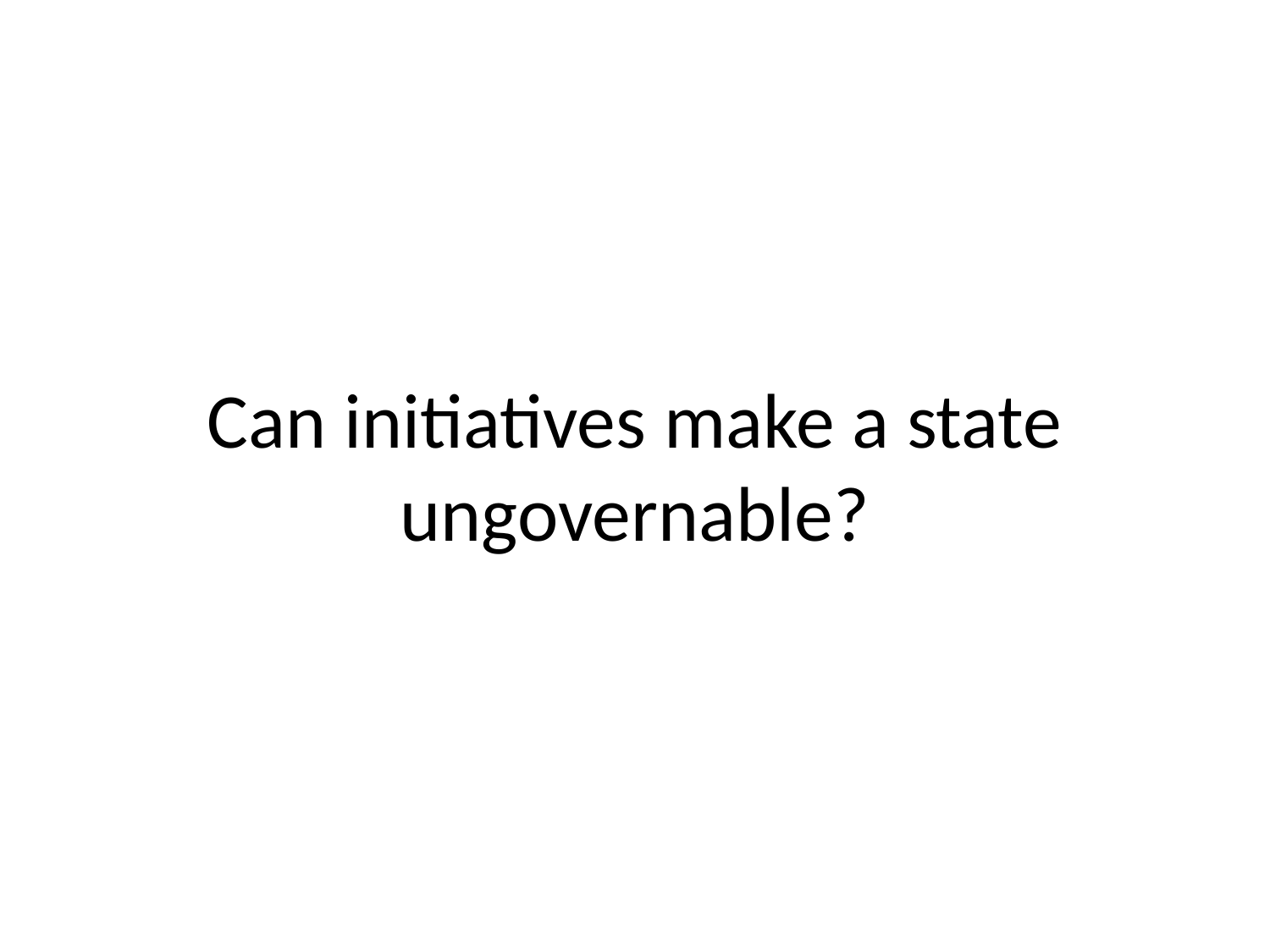

# Can initiatives make a state ungovernable?